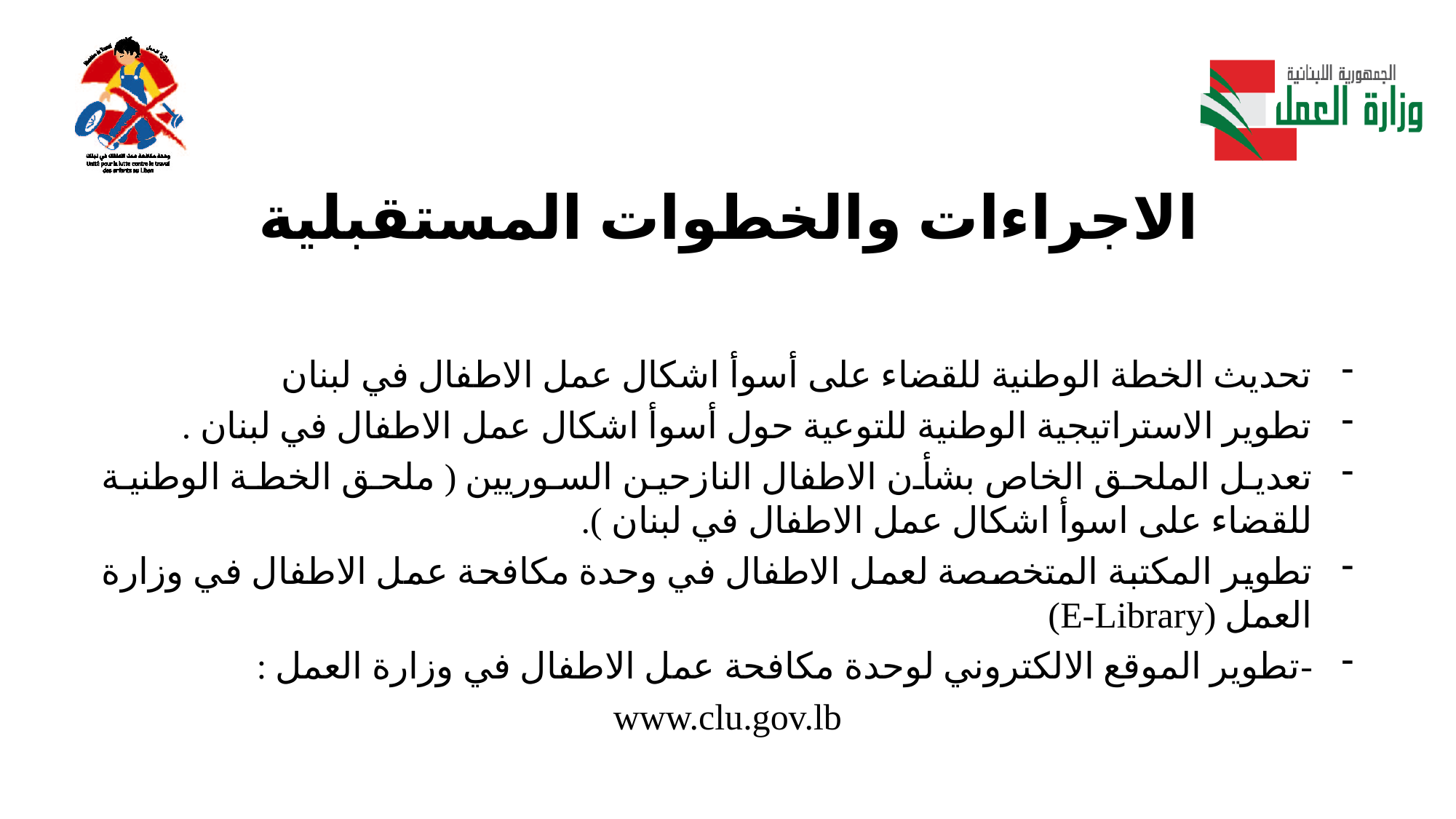

# الاجراءات والخطوات المستقبلية
تحديث الخطة الوطنية للقضاء على أسوأ اشكال عمل الاطفال في لبنان
تطوير الاستراتيجية الوطنية للتوعية حول أسوأ اشكال عمل الاطفال في لبنان .
تعديل الملحق الخاص بشأن الاطفال النازحين السوريين ( ملحق الخطة الوطنية للقضاء على اسوأ اشكال عمل الاطفال في لبنان ).
تطوير المكتبة المتخصصة لعمل الاطفال في وحدة مكافحة عمل الاطفال في وزارة العمل (E-Library)
-تطوير الموقع الالكتروني لوحدة مكافحة عمل الاطفال في وزارة العمل :
www.clu.gov.lb